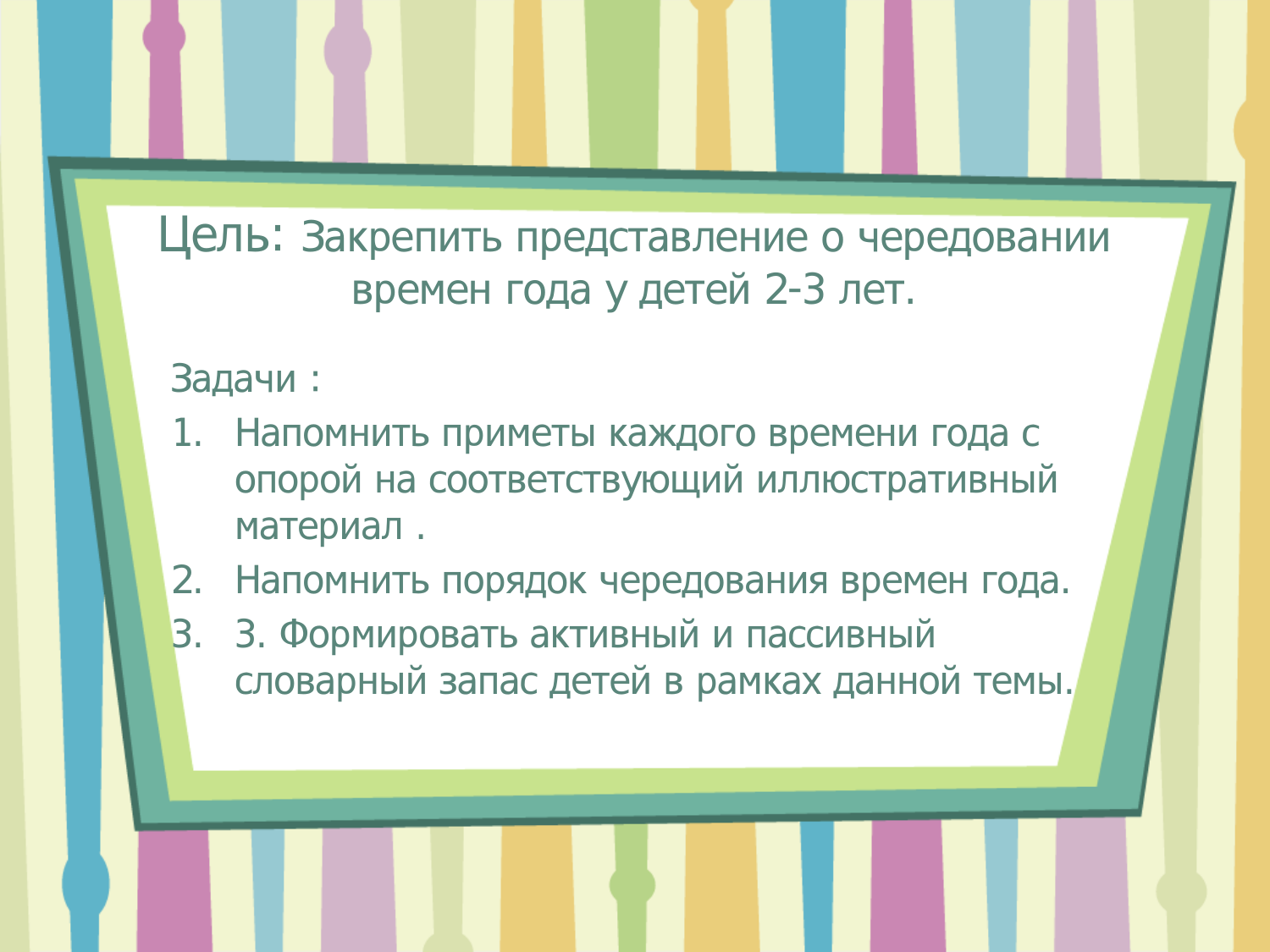

# Цель: Закрепить представление о чередовании времен года у детей 2-3 лет.
Задачи :
Напомнить приметы каждого времени года с опорой на соответствующий иллюстративный материал .
Напомнить порядок чередования времен года.
3. Формировать активный и пассивный словарный запас детей в рамках данной темы.